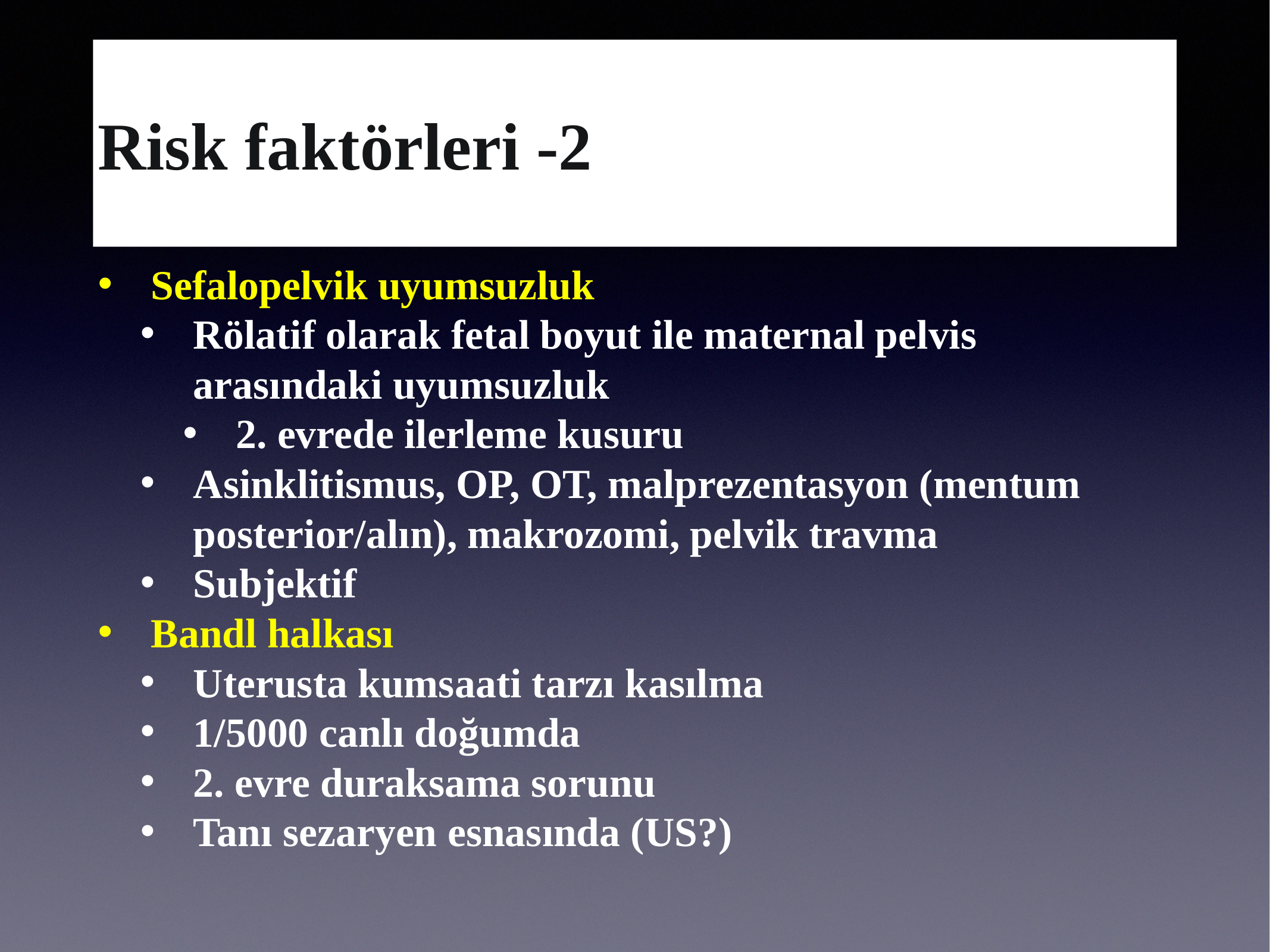

# Risk faktörleri -2
Sefalopelvik uyumsuzluk
Rölatif olarak fetal boyut ile maternal pelvis arasındaki uyumsuzluk
2. evrede ilerleme kusuru
Asinklitismus, OP, OT, malprezentasyon (mentum posterior/alın), makrozomi, pelvik travma
Subjektif
Bandl halkası
Uterusta kumsaati tarzı kasılma
1/5000 canlı doğumda
2. evre duraksama sorunu
Tanı sezaryen esnasında (US?)